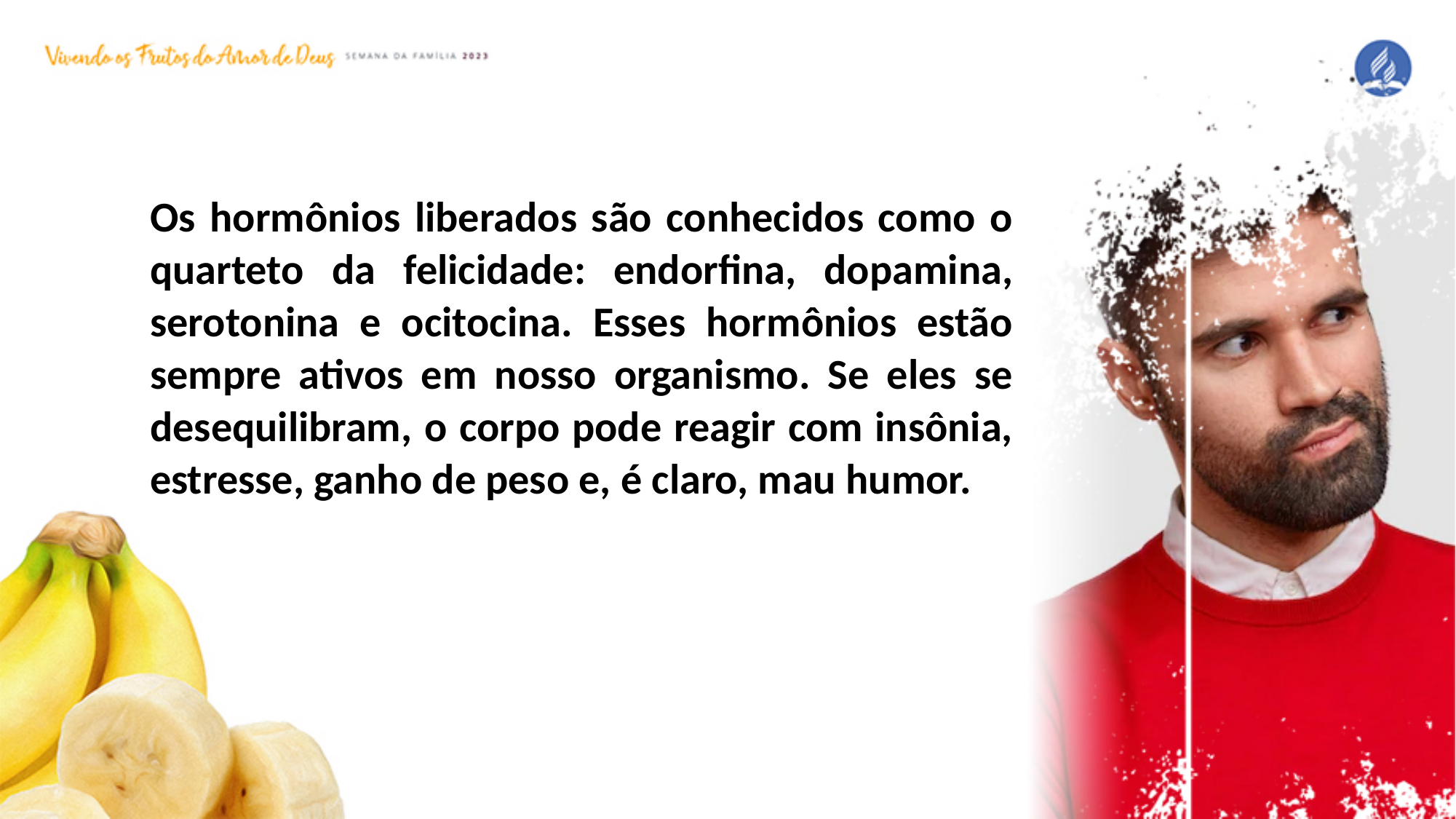

Os hormônios liberados são conhecidos como o quarteto da felicidade: endorfina, dopamina, serotonina e ocitocina. Esses hormônios estão sempre ativos em nosso organismo. Se eles se desequilibram, o corpo pode reagir com insônia, estresse, ganho de peso e, é claro, mau humor.